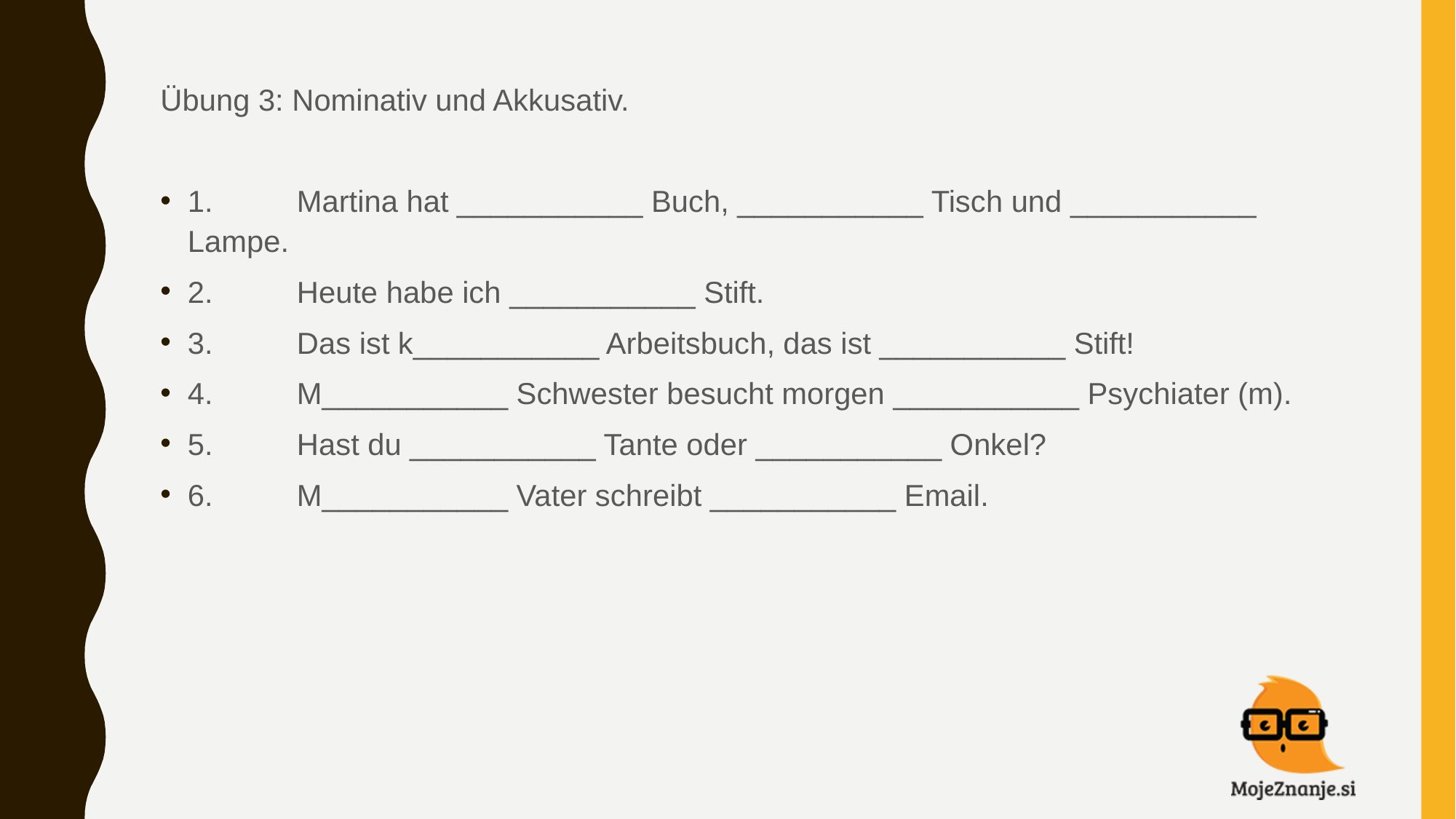

Übung 3: Nominativ und Akkusativ.

1.	Martina hat ___________ Buch, ___________ Tisch und ___________ Lampe.
2. 	Heute habe ich ___________ Stift.
3. 	Das ist k___________ Arbeitsbuch, das ist ___________ Stift!
4.	M___________ Schwester besucht morgen ___________ Psychiater (m).
5.	Hast du ___________ Tante oder ___________ Onkel?
6.	M___________ Vater schreibt ___________ Email.